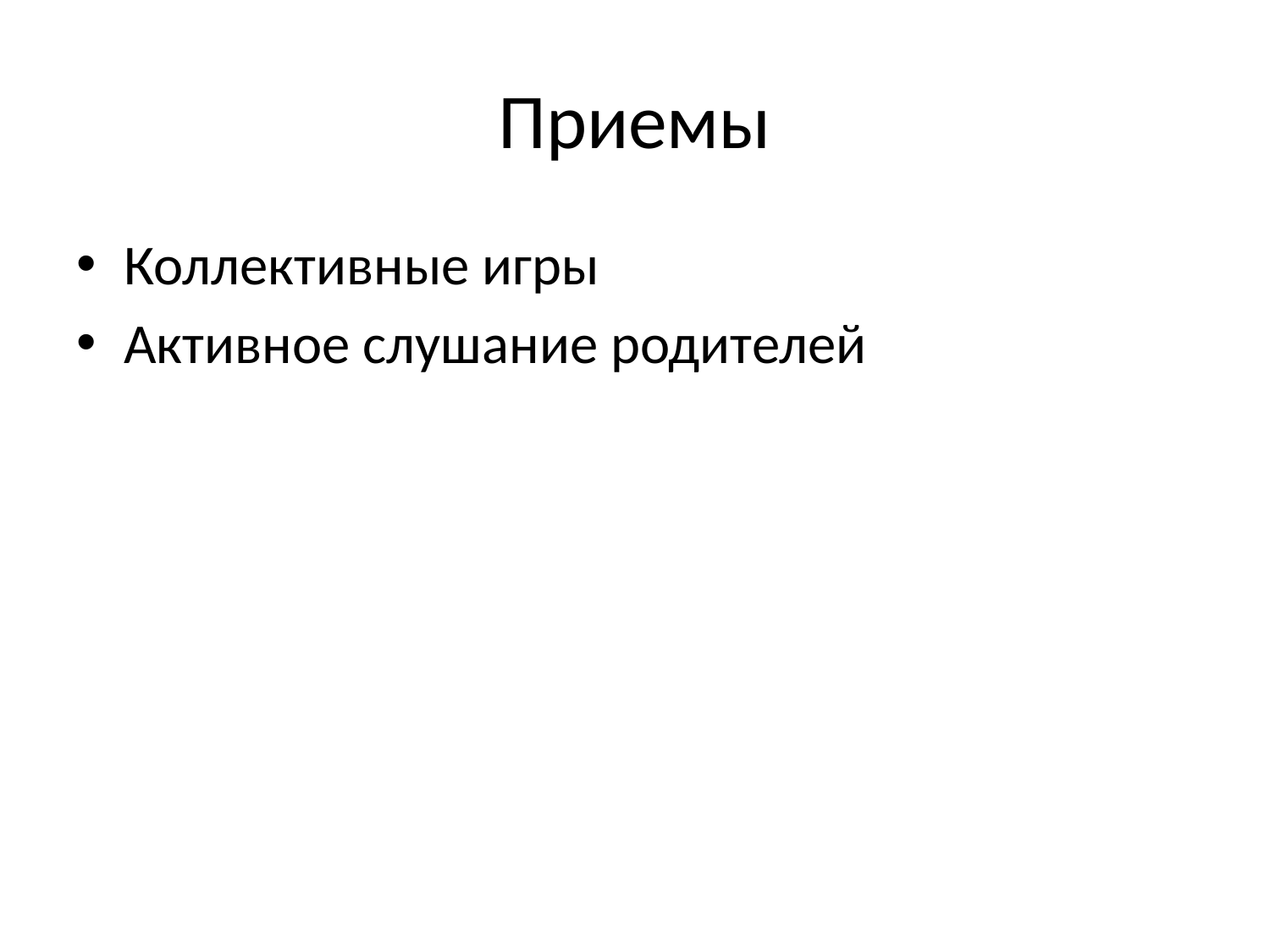

# Приемы
Коллективные игры
Активное слушание родителей